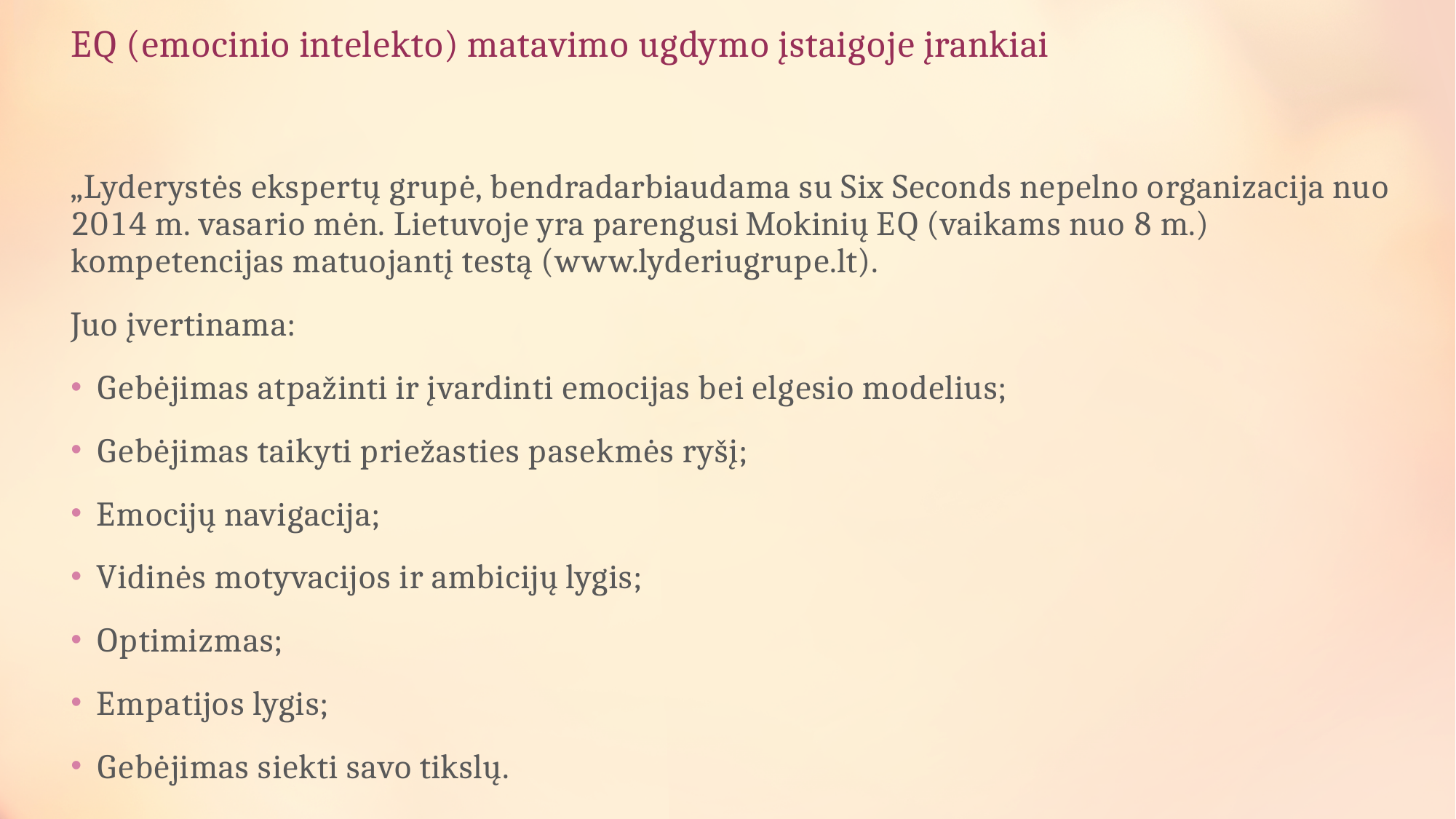

# EQ (emocinio intelekto) matavimo ugdymo įstaigoje įrankiai
„Lyderystės ekspertų grupė, bendradarbiaudama su Six Seconds nepelno organizacija nuo 2014 m. vasario mėn. Lietuvoje yra parengusi Mokinių EQ (vaikams nuo 8 m.) kompetencijas matuojantį testą (www.lyderiugrupe.lt).
Juo įvertinama:
Gebėjimas atpažinti ir įvardinti emocijas bei elgesio modelius;
Gebėjimas taikyti priežasties pasekmės ryšį;
Emocijų navigacija;
Vidinės motyvacijos ir ambicijų lygis;
Optimizmas;
Empatijos lygis;
Gebėjimas siekti savo tikslų.